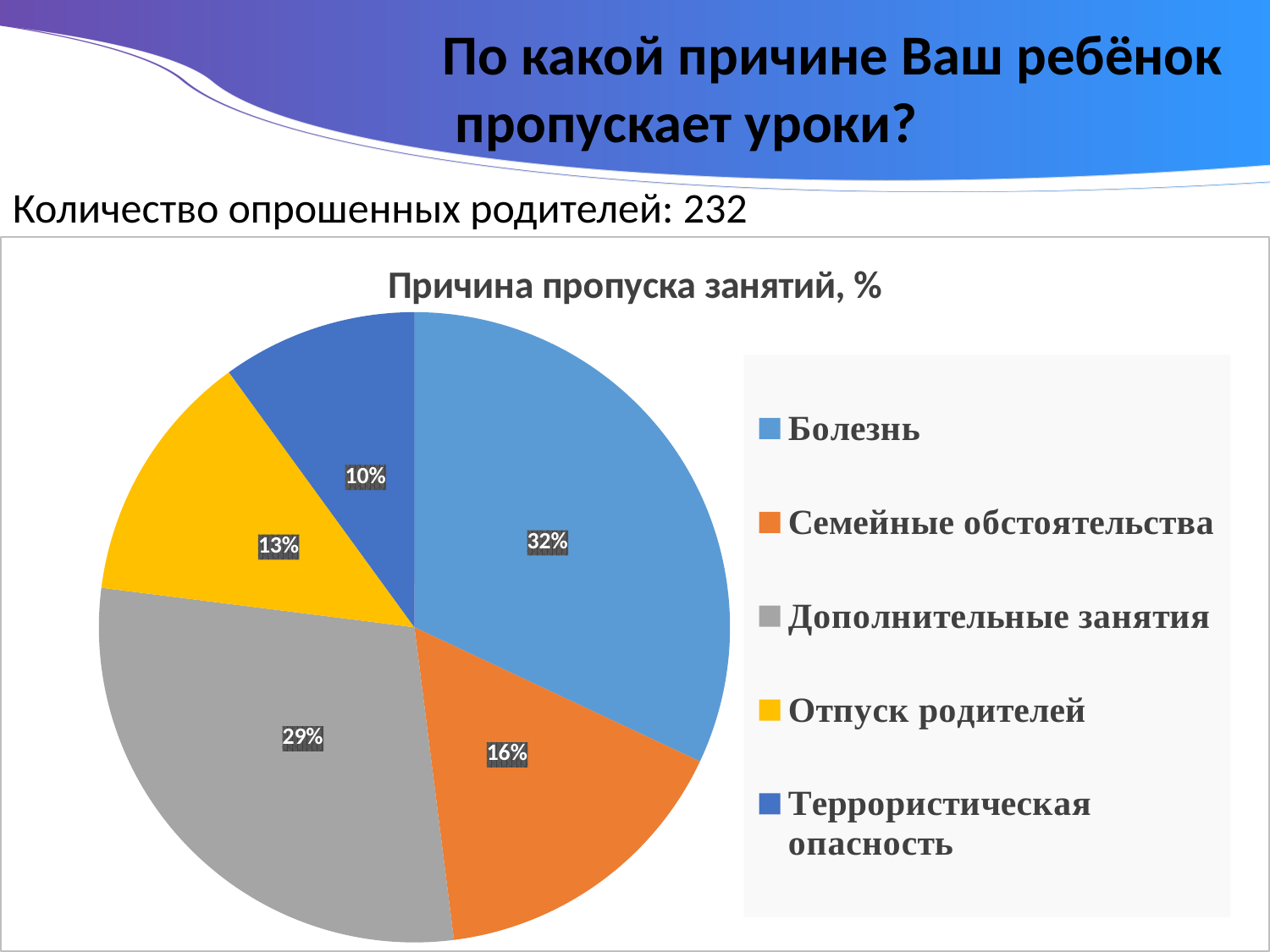

По какой причине Ваш ребёнок
 пропускает уроки?
Количество опрошенных родителей: 232

### Chart:

| Category | Причина пропуска занятий, % |
|---|---|
| Болезнь | 32.0 |
| Семейные обстоятельства | 16.0 |
| Дополнительные занятия | 29.0 |
| Отпуск родителей | 13.0 |
| Террористическая опасность | 10.0 |